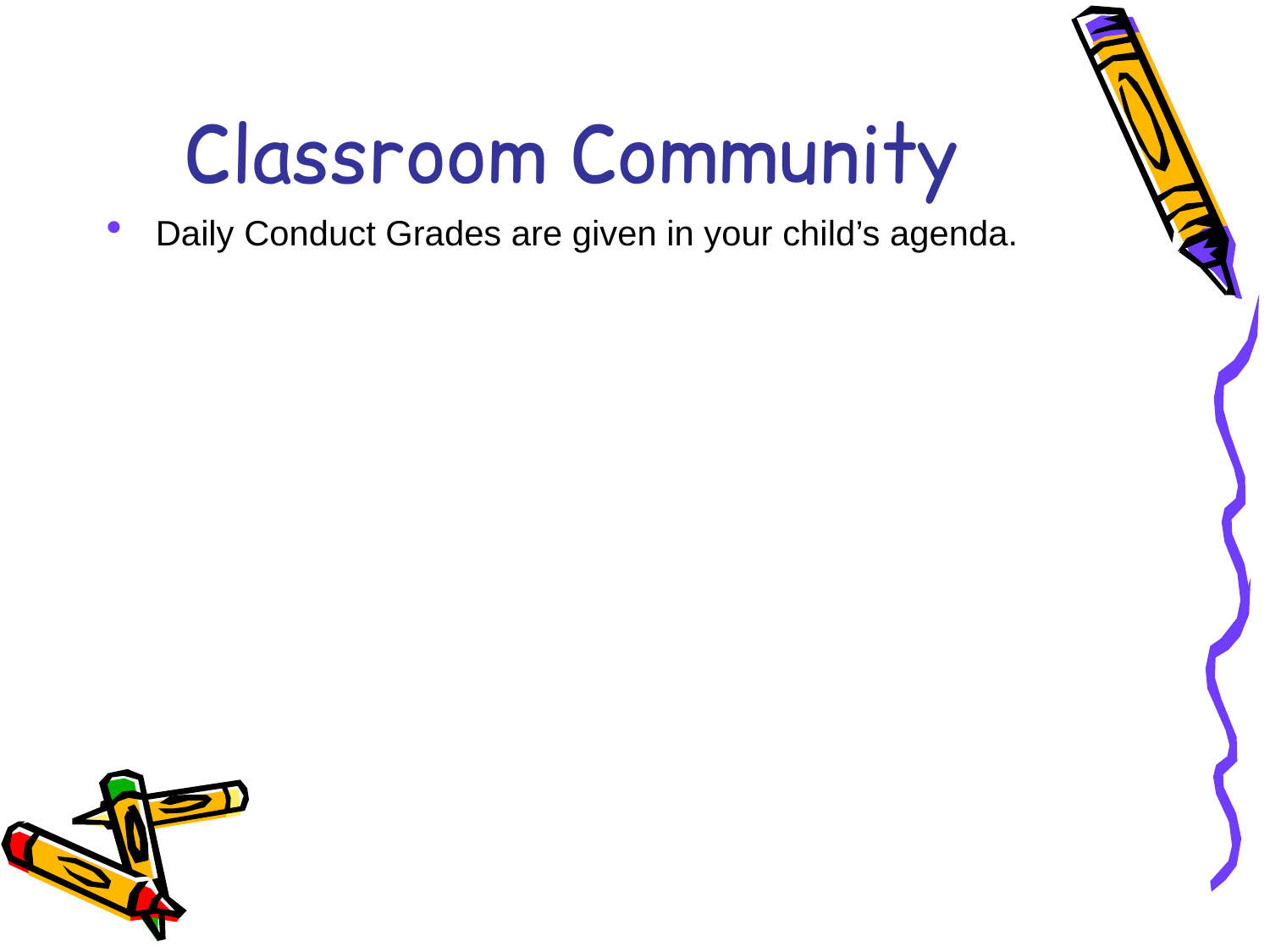

# Classroom Community
Daily Conduct Grades are given in your child’s agenda.